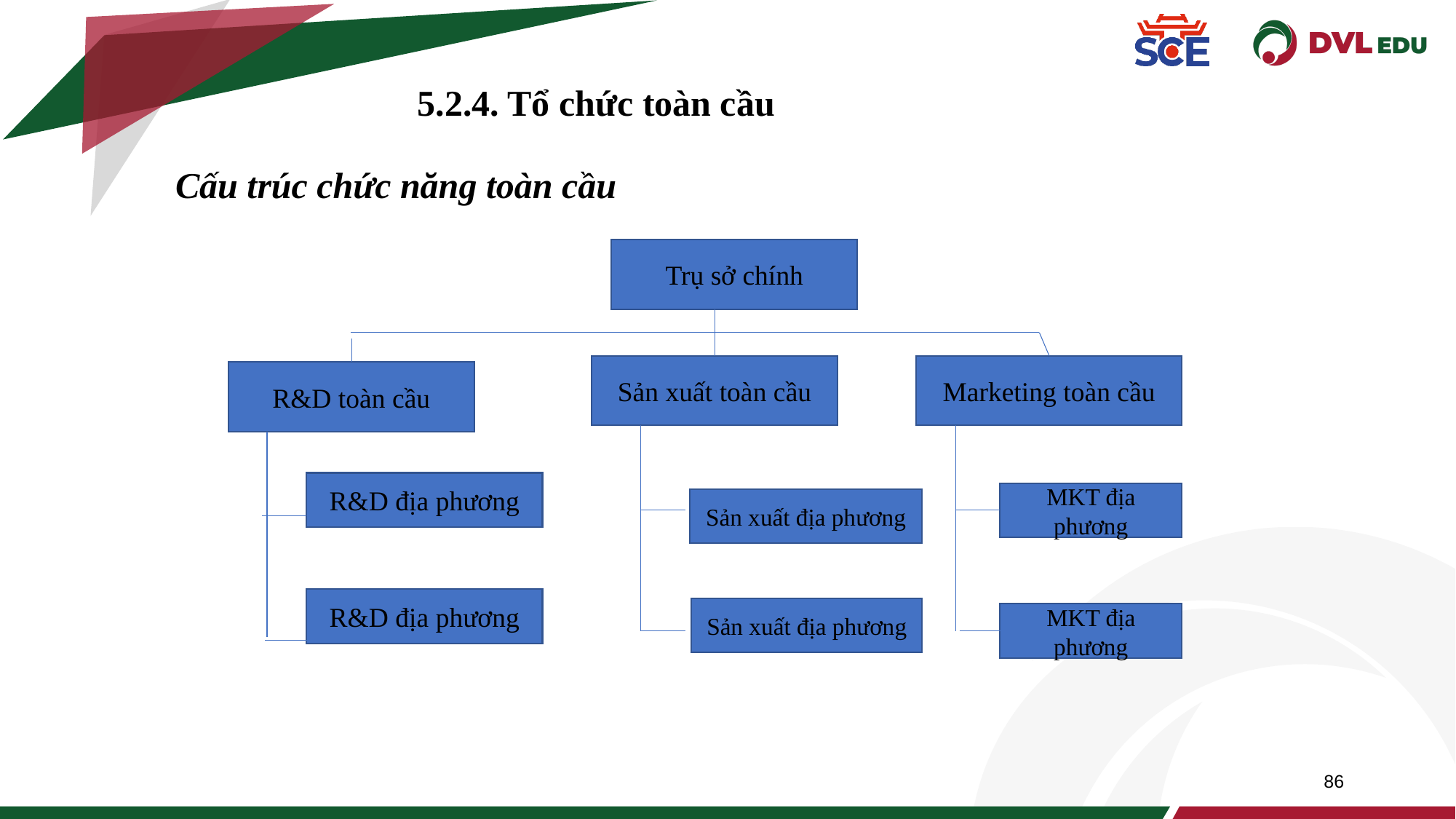

5.2.4. Tổ chức toàn cầu
Cấu trúc chức năng toàn cầu
Trụ sở chính
Sản xuất toàn cầu
Marketing toàn cầu
R&D toàn cầu
R&D địa phương
MKT địa phương
Sản xuất địa phương
R&D địa phương
Sản xuất địa phương
MKT địa phương
86
86